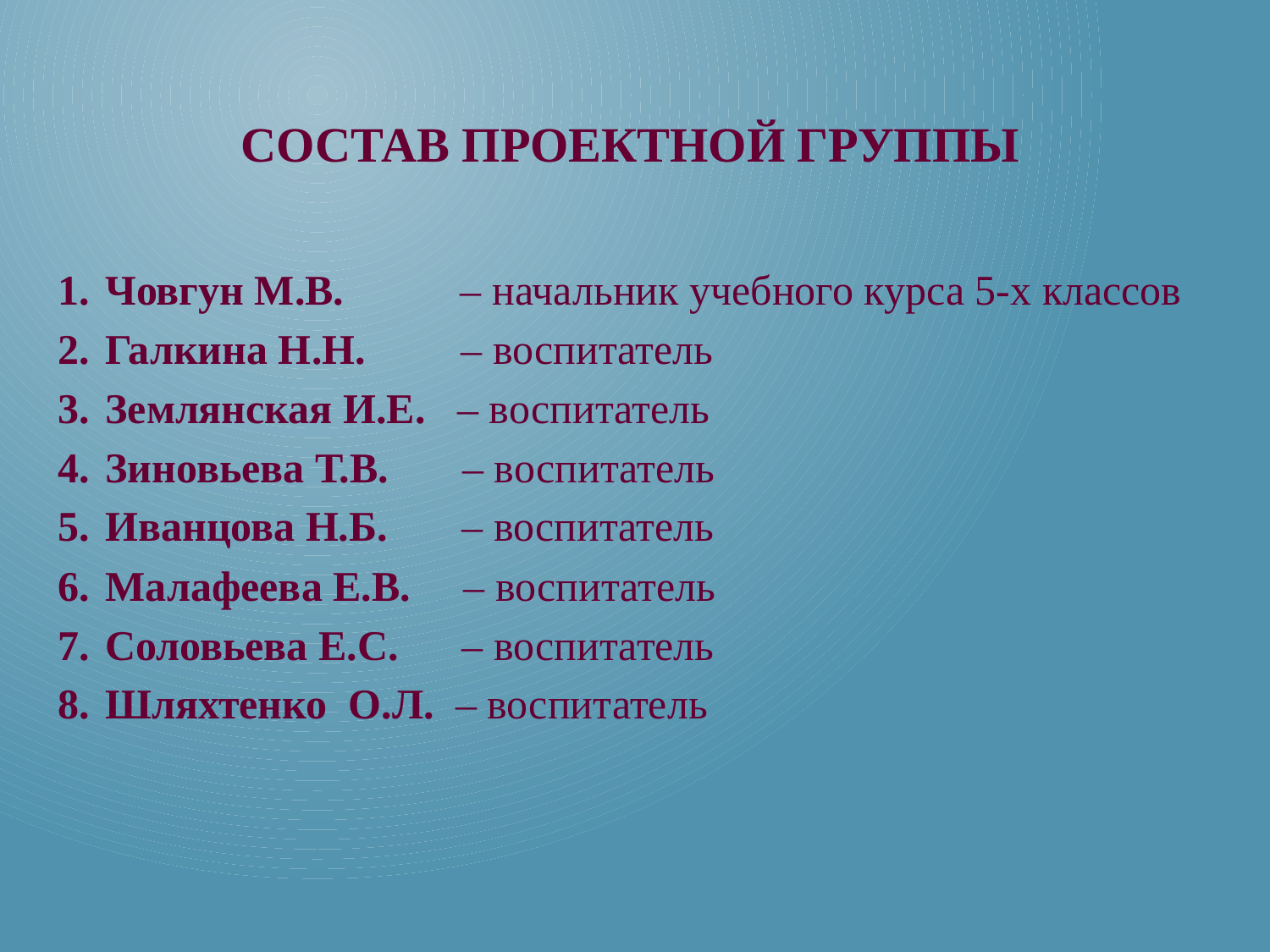

# Состав проектной группы
Човгун М.В.           – начальник учебного курса 5-х классов
Галкина Н.Н.         – воспитатель
Землянская И.Е.   – воспитатель
Зиновьева Т.В.       – воспитатель
Иванцова Н.Б.       – воспитатель
Малафеева Е.В.     – воспитатель
Соловьева Е.С.      – воспитатель
Шляхтенко  О.Л.  – воспитатель